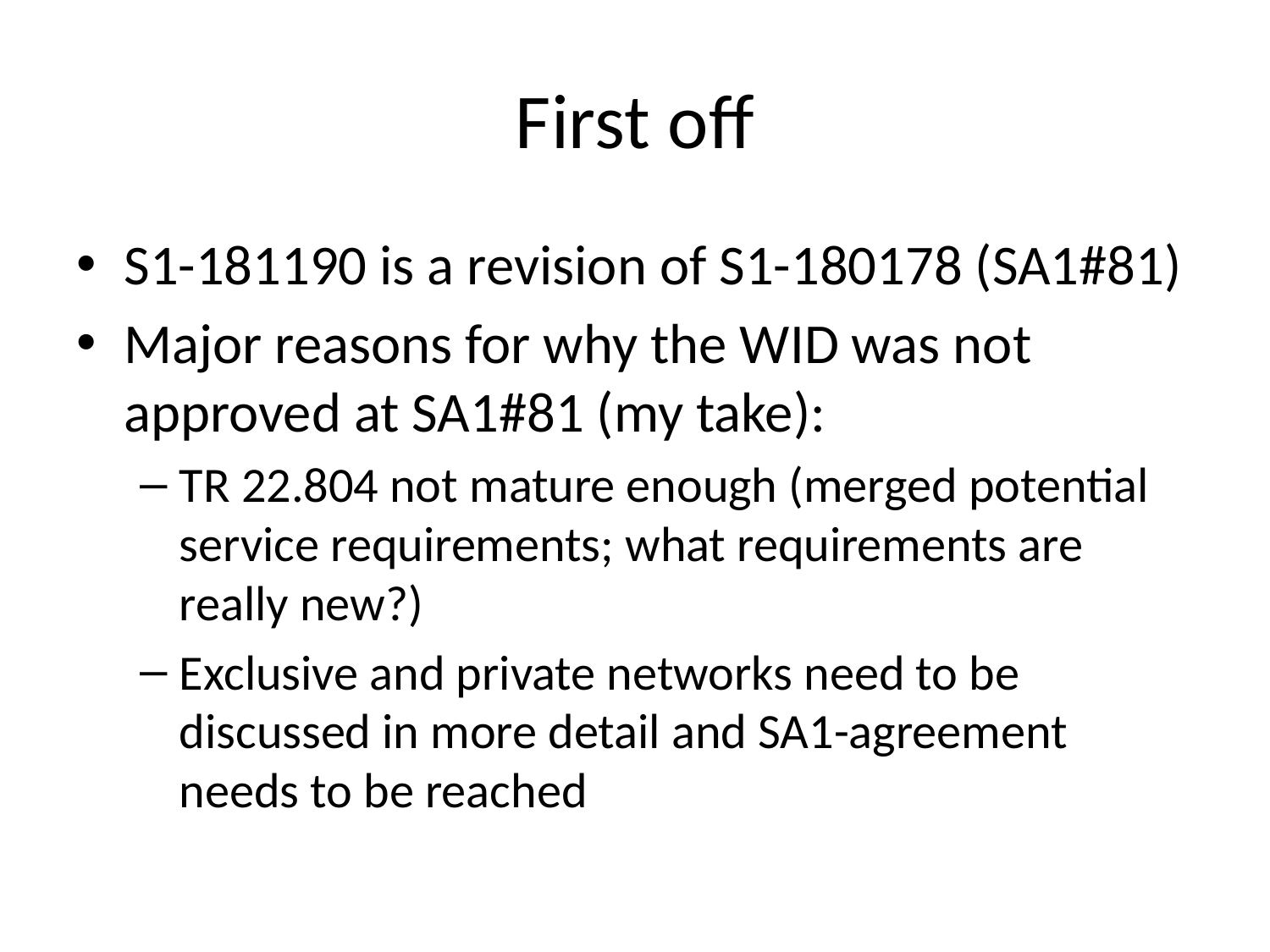

# First off
S1-181190 is a revision of S1-180178 (SA1#81)
Major reasons for why the WID was not approved at SA1#81 (my take):
TR 22.804 not mature enough (merged potential service requirements; what requirements are really new?)
Exclusive and private networks need to be discussed in more detail and SA1-agreement needs to be reached